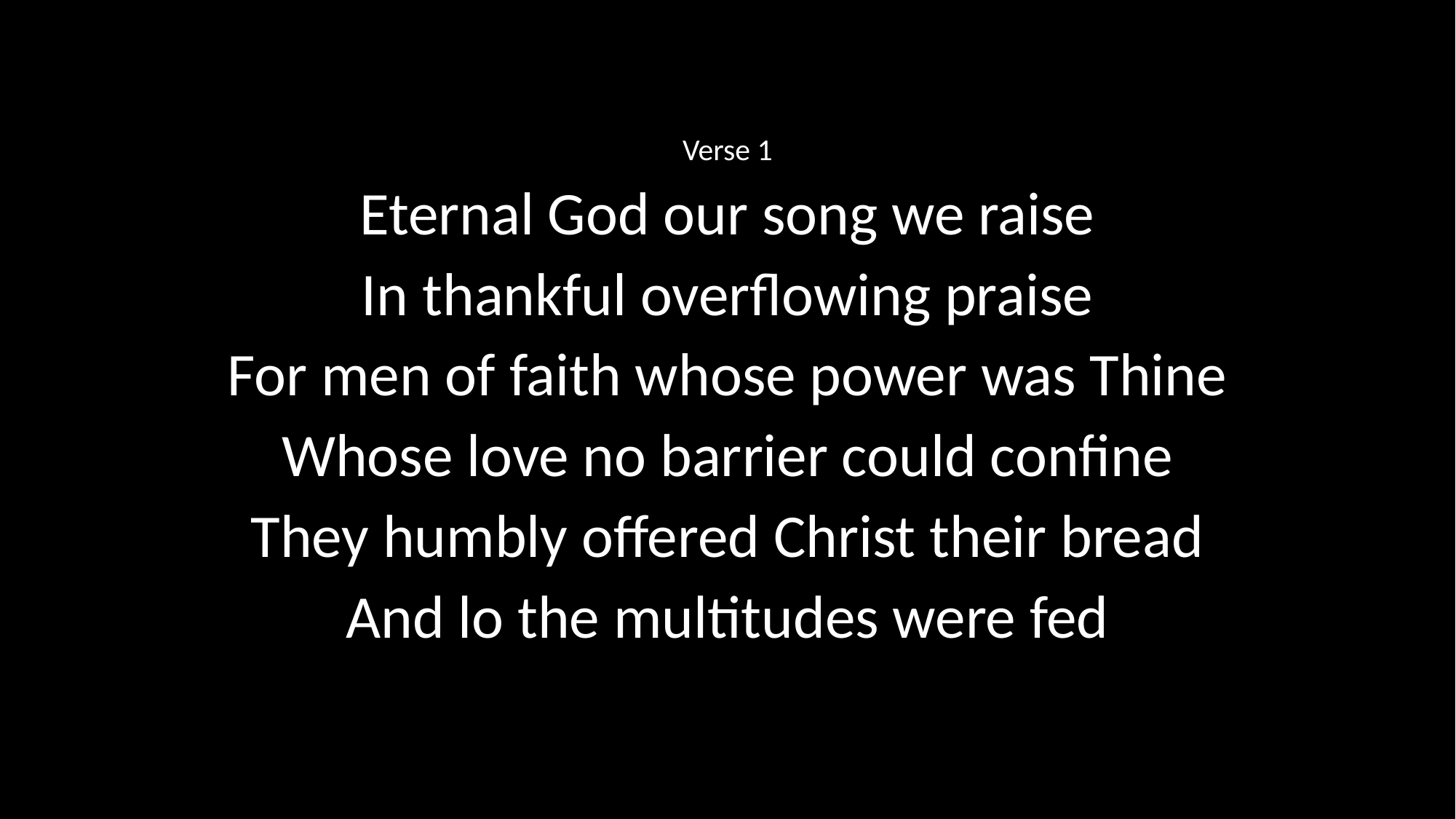

Verse 1
Eternal God our song we raise
In thankful overflowing praise
For men of faith whose power was Thine
Whose love no barrier could confine
They humbly offered Christ their bread
And lo the multitudes were fed